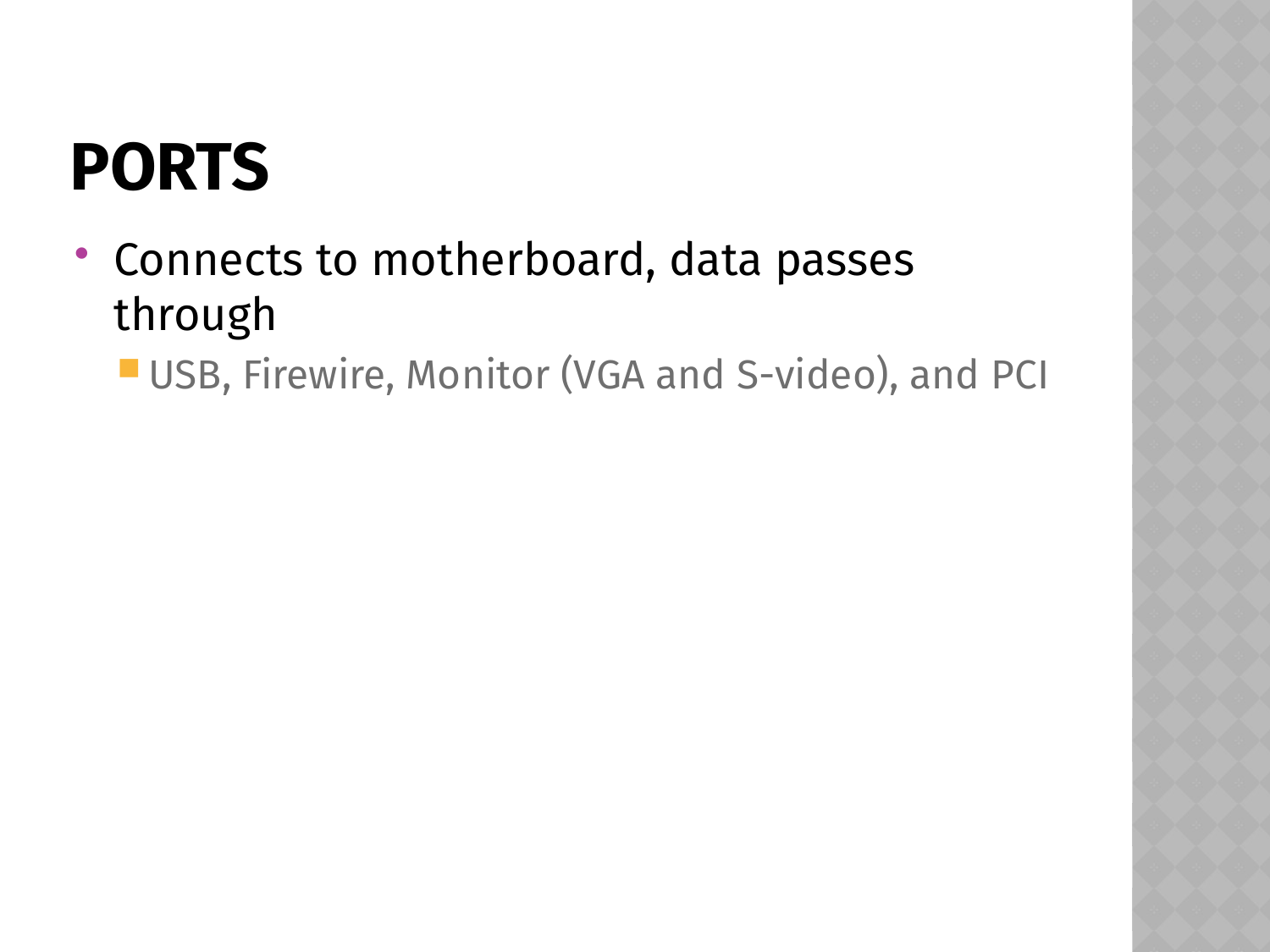

# Ports
Connects to motherboard, data passes through
USB, Firewire, Monitor (VGA and S-video), and PCI